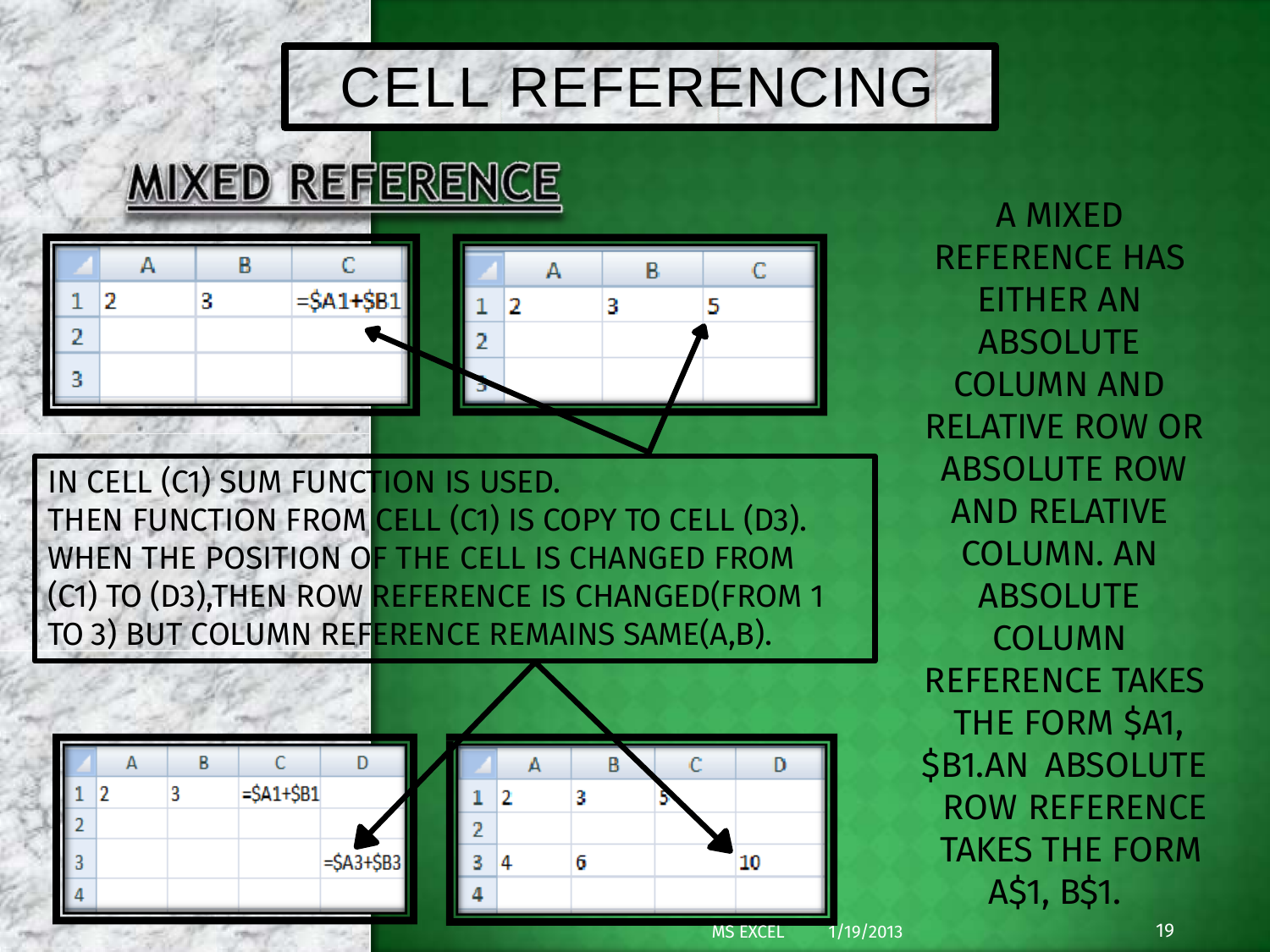

# CELL REFERENCING

A MIXED  REFERENCE HAS  EITHER AN  ABSOLUTE  COLUMN AND  RELATIVE ROW OR  ABSOLUTE ROW  AND RELATIVE  COLUMN. AN  ABSOLUTE  COLUMN  REFERENCE TAKES  THE FORM $A1,
$B1.AN ABSOLUTE  ROW REFERENCE  TAKES THE FORM

IN CELL (C1) SUM FUNCTION IS USED.
THEN FUNCTION FROM CELL (C1) IS COPY TO CELL (D3).  WHEN THE POSITION OF THE CELL IS CHANGED FROM  (C1) TO (D3),THEN ROW REFERENCE IS CHANGED(FROM 1  TO 3) BUT COLUMN REFERENCE REMAINS SAME(A,B).

A$1, B$1.
19
1/19/2013
MS EXCEL